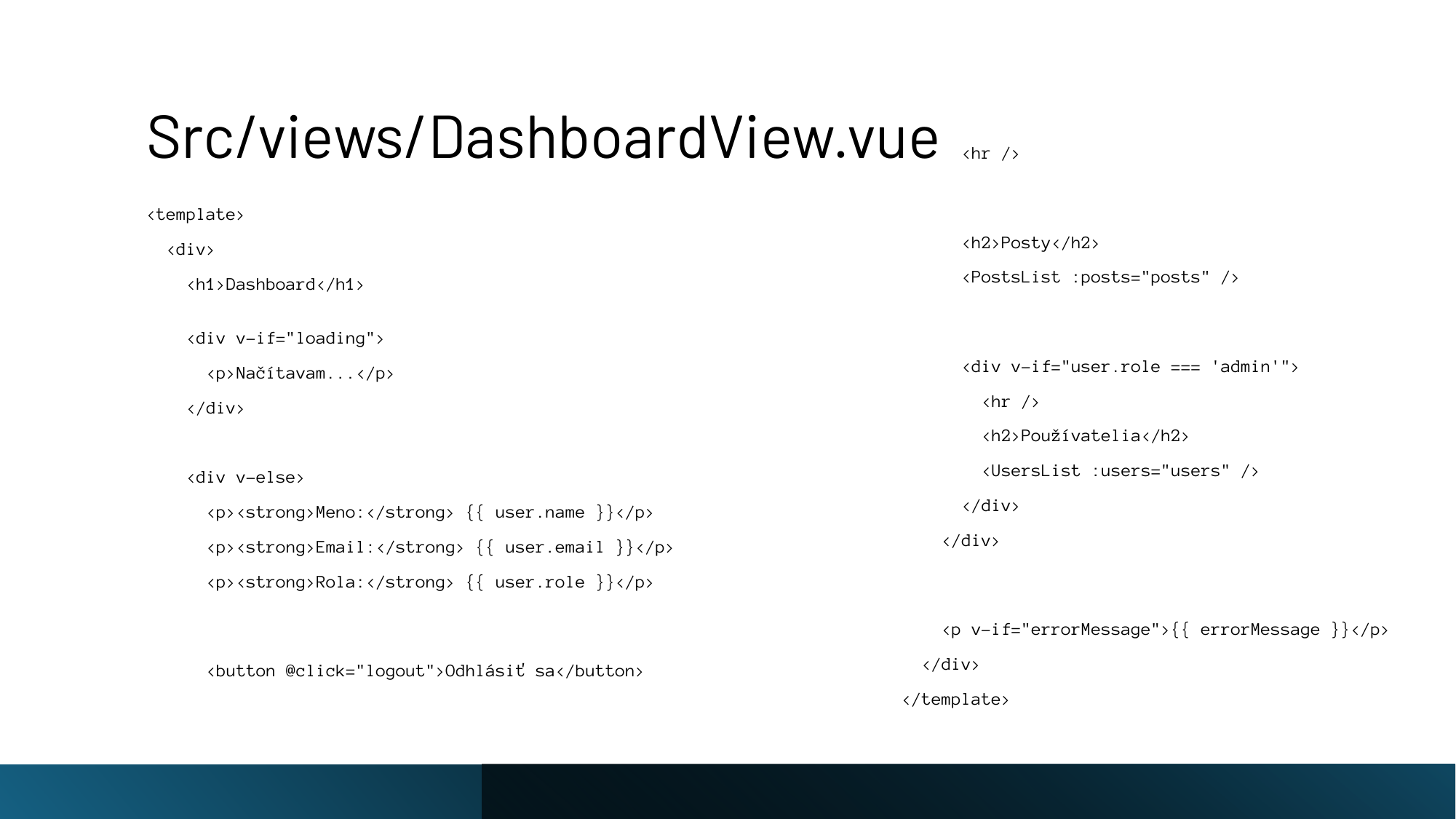

# Src/views/DashboardView.vue
      <hr />

      <h2>Posty</h2>
      <PostsList :posts="posts" />

      <div v-if="user.role === 'admin'">
        <hr />
        <h2>Používatelia</h2>
        <UsersList :users="users" />
      </div>
    </div>

    <p v-if="errorMessage">{{ errorMessage }}</p>
  </div>
</template>
<template>
  <div>
    <h1>Dashboard</h1>
    <div v-if="loading">
      <p>Načítavam...</p>
    </div>

    <div v-else>
      <p><strong>Meno:</strong> {{ user.name }}</p>
      <p><strong>Email:</strong> {{ user.email }}</p>
      <p><strong>Rola:</strong> {{ user.role }}</p>

      <button @click="logout">Odhlásiť sa</button>